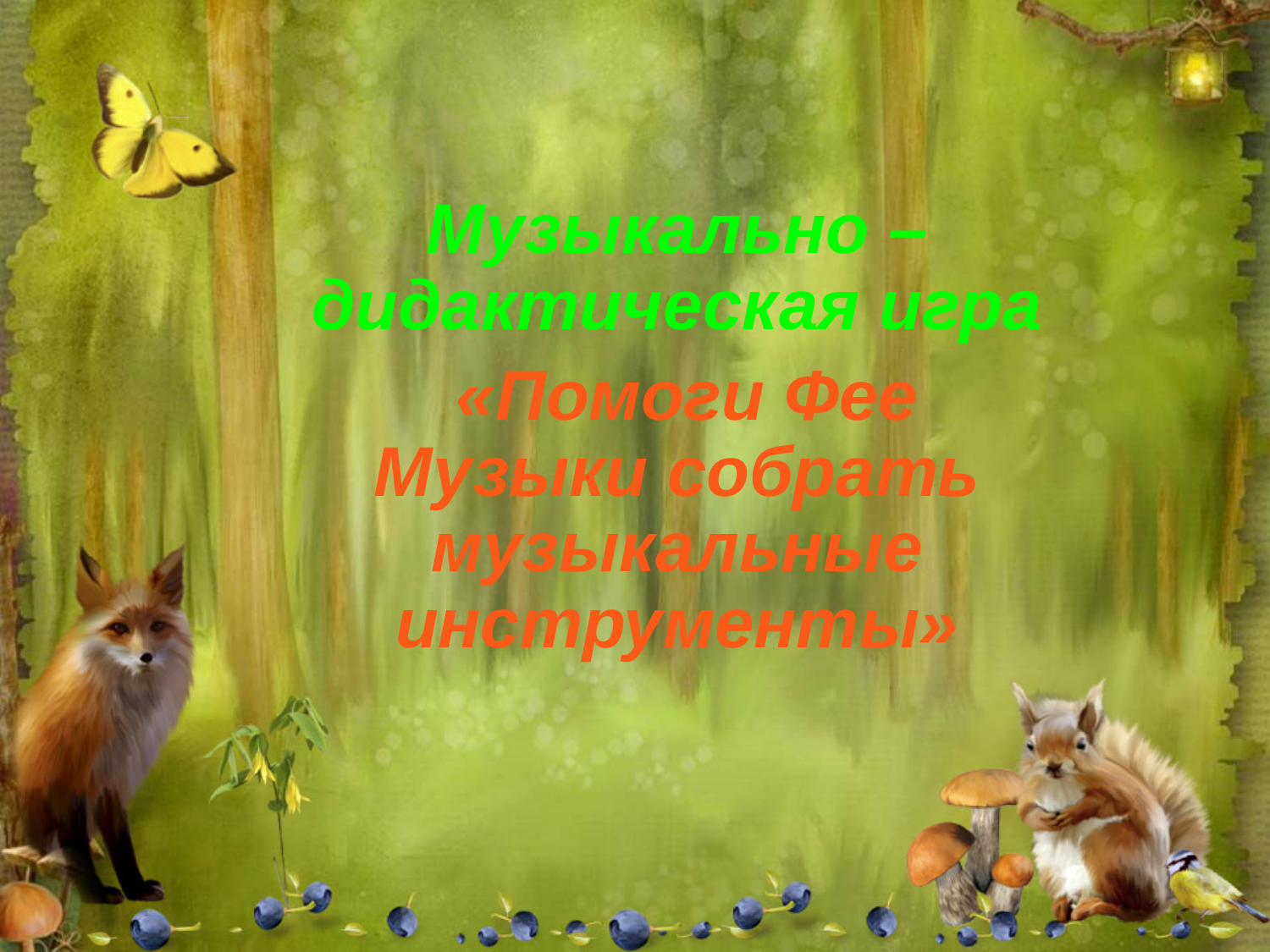

Музыкально – дидактическая игра
 «Помоги Фее Музыки собрать музыкальные инструменты»